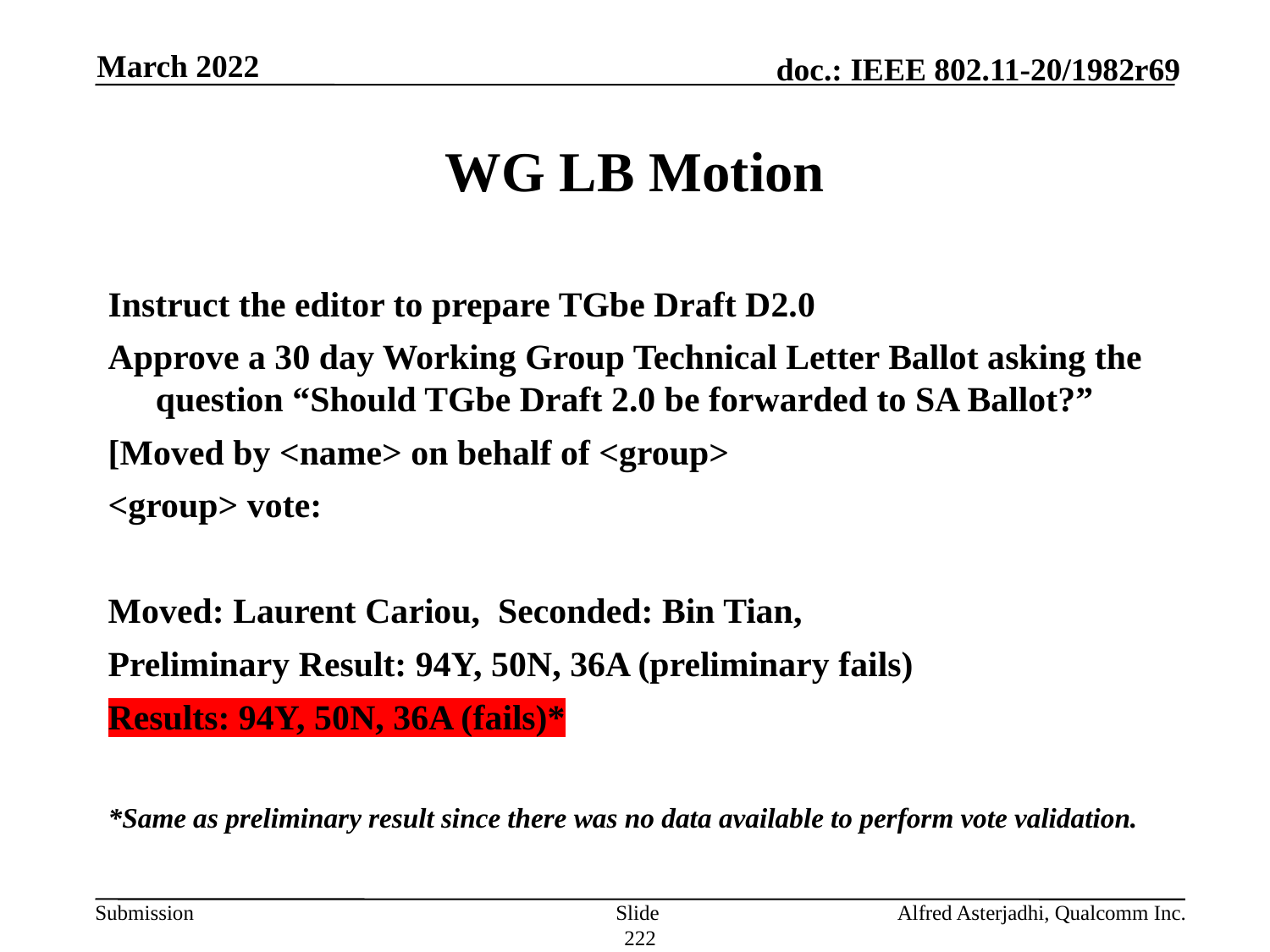

March 2022
# WG LB Motion
Instruct the editor to prepare TGbe Draft D2.0
Approve a 30 day Working Group Technical Letter Ballot asking the question “Should TGbe Draft 2.0 be forwarded to SA Ballot?”
[Moved by <name> on behalf of <group>
<group> vote:

Moved: Laurent Cariou,  Seconded: Bin Tian,
Preliminary Result: 94Y, 50N, 36A (preliminary fails)
Results: 94Y, 50N, 36A (fails)*

*Same as preliminary result since there was no data available to perform vote validation.
Slide 222
Alfred Asterjadhi, Qualcomm Inc.